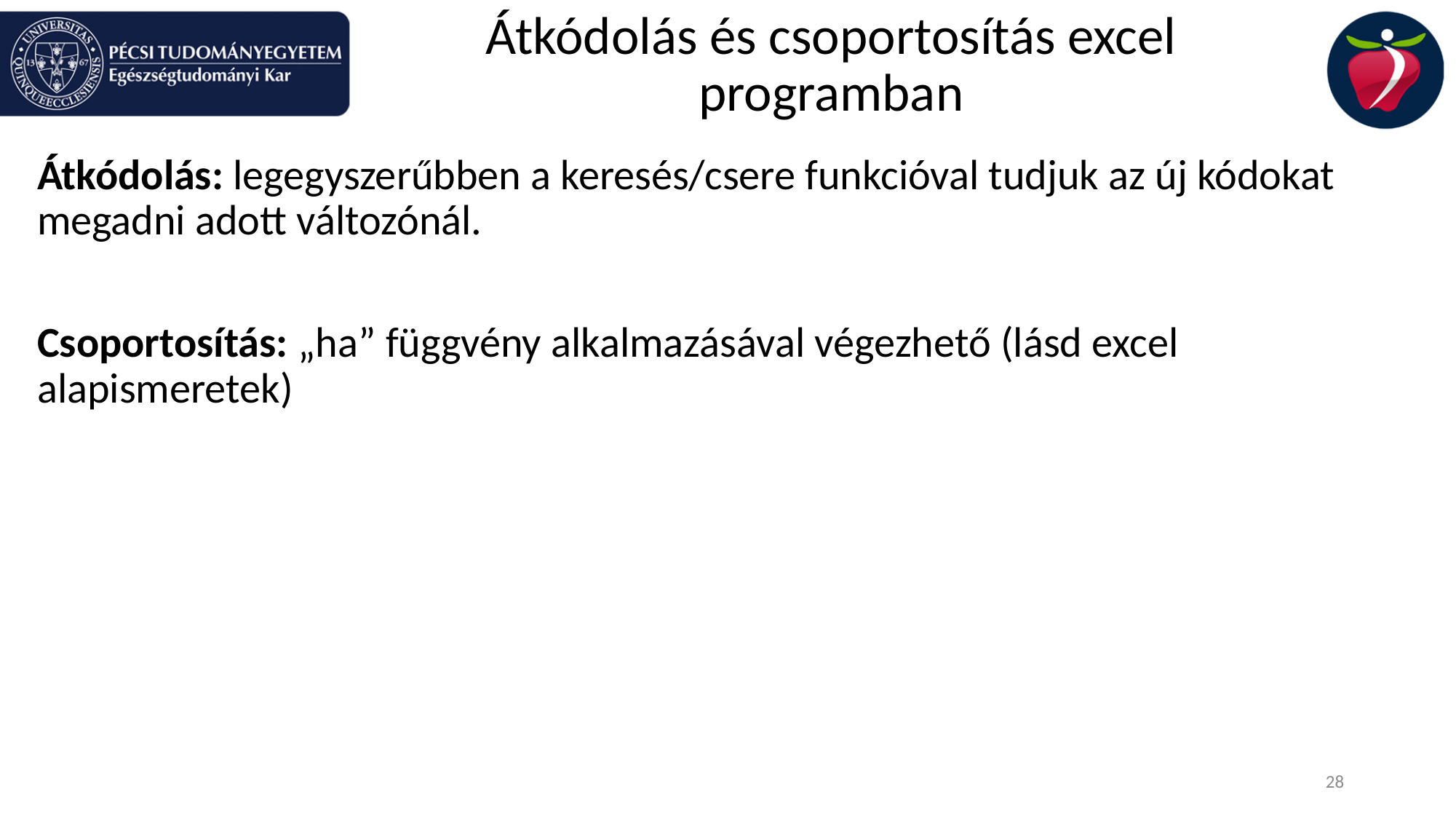

# Átkódolás és csoportosítás excel programban
Átkódolás: legegyszerűbben a keresés/csere funkcióval tudjuk az új kódokat megadni adott változónál.

Csoportosítás: „ha” függvény alkalmazásával végezhető (lásd excel alapismeretek)
28